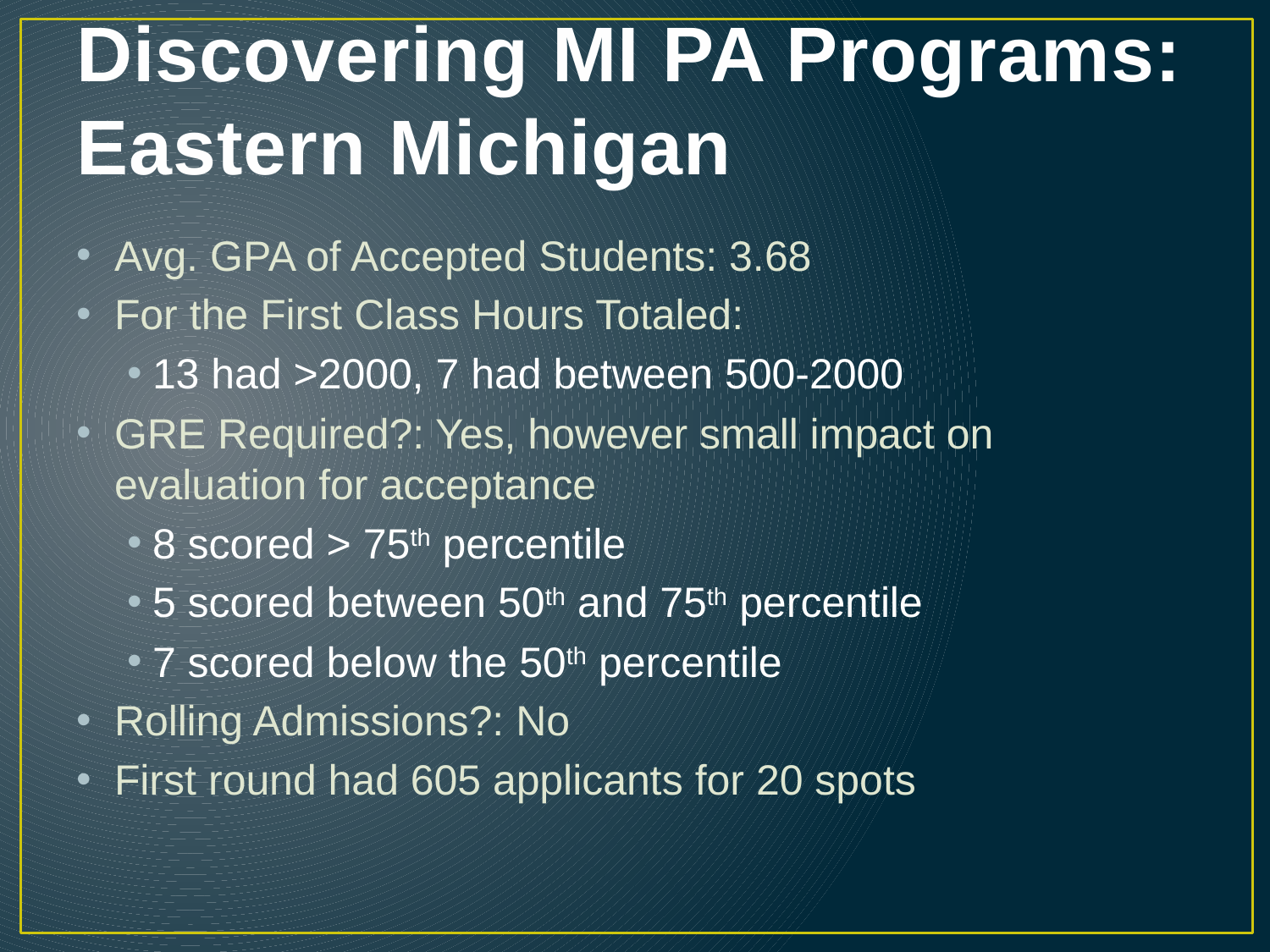

# Discovering MI PA Programs: Eastern Michigan
Avg. GPA of Accepted Students: 3.68
For the First Class Hours Totaled:
13 had >2000, 7 had between 500-2000
GRE Required?: Yes, however small impact on evaluation for acceptance
8 scored > 75th percentile
5 scored between 50th and 75th percentile
7 scored below the 50th percentile
Rolling Admissions?: No
First round had 605 applicants for 20 spots